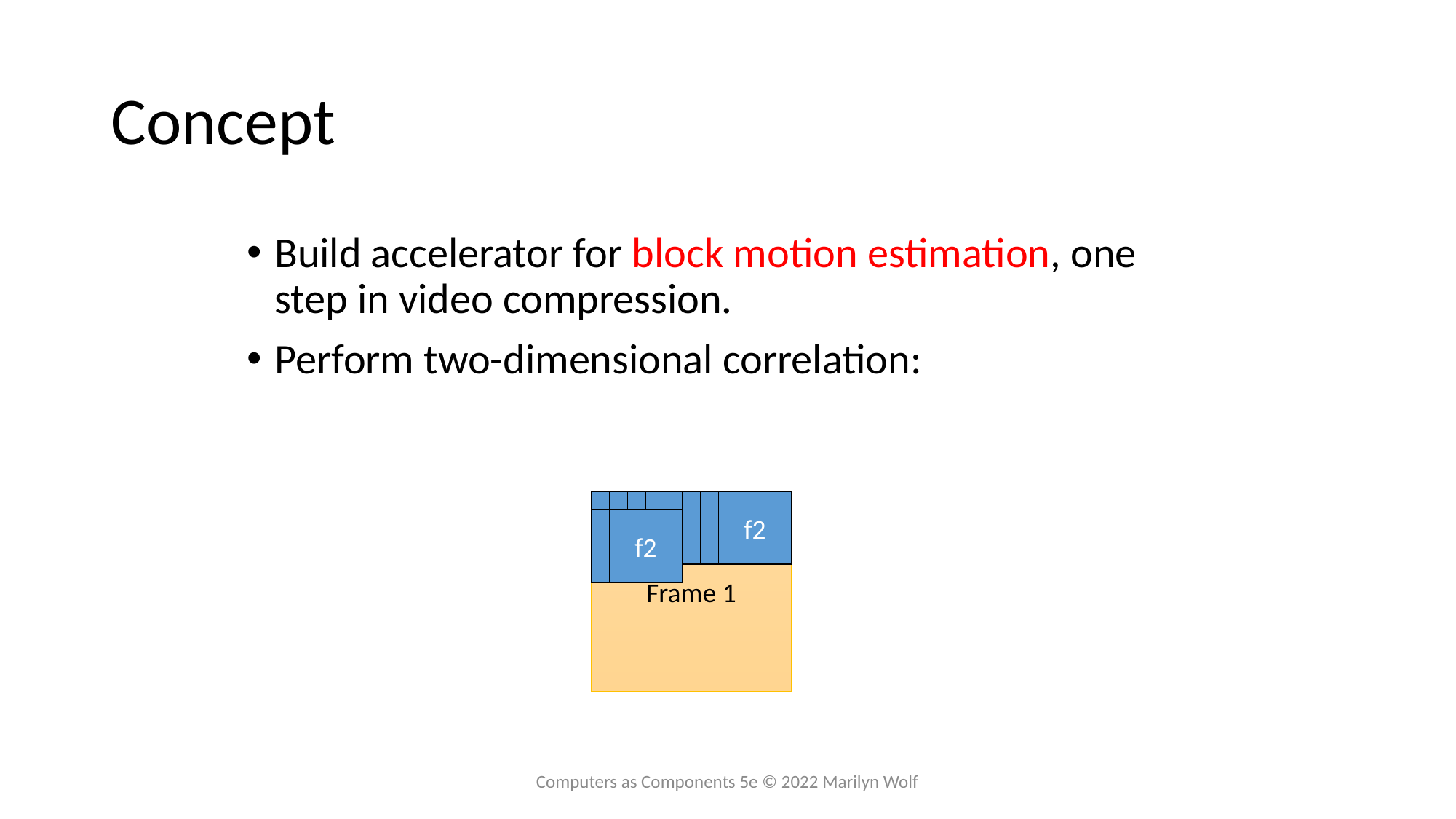

# Concept
Build accelerator for block motion estimation, one step in video compression.
Perform two-dimensional correlation:
Frame 1
f2
f2
f2
f2
f2
f2
f2
f2
f2
f2
Computers as Components 5e © 2022 Marilyn Wolf